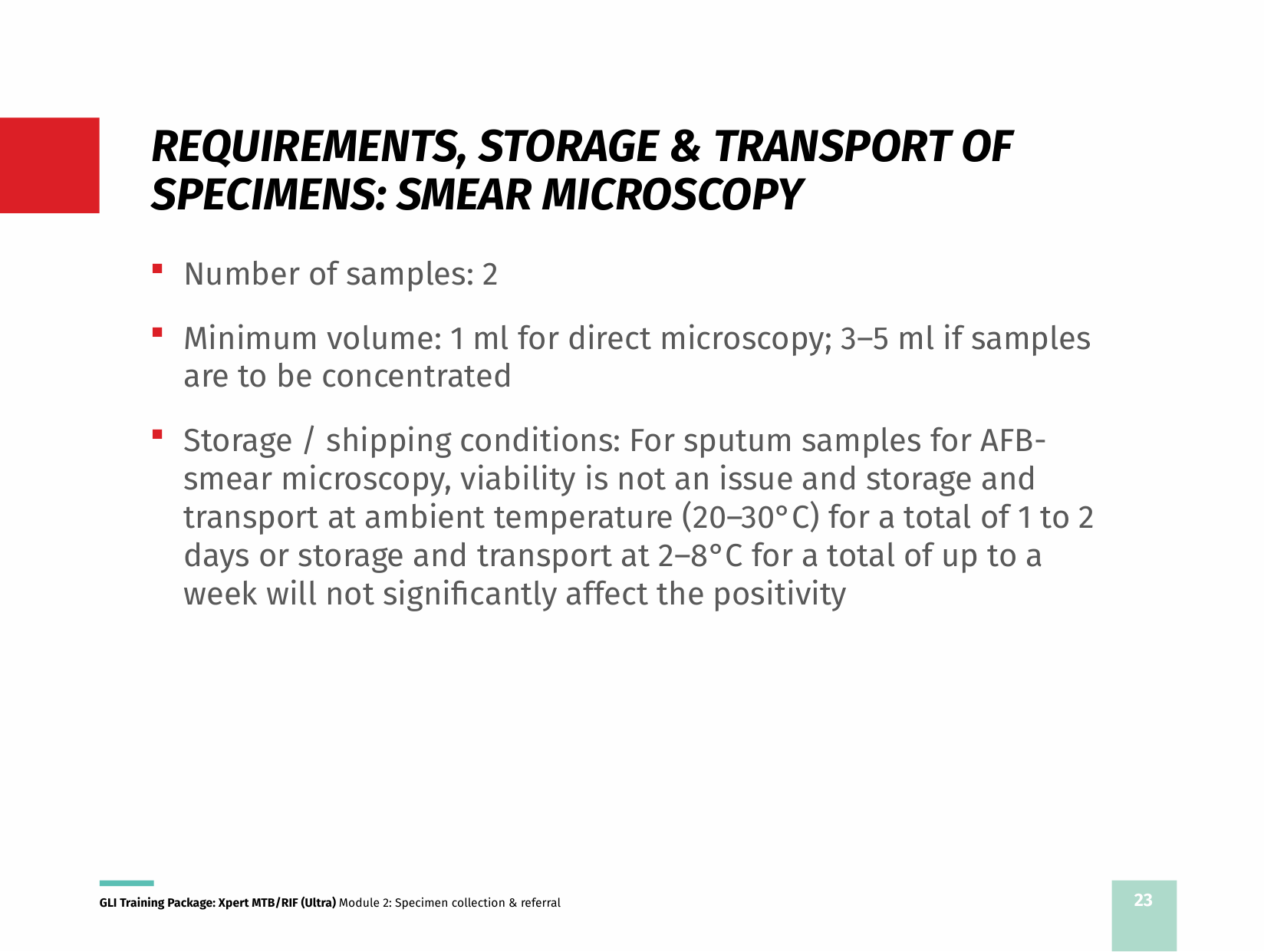

# REQUIREMENTS, STORAGE & TRANSPORT OF SPECIMENS: SMEAR MICROSCOPY
Number of samples: 2
Minimum volume: 1 ml for direct microscopy; 3–5 ml if samples are to be concentrated
Storage / shipping conditions: For sputum samples for AFB-smear microscopy, viability is not an issue and storage and transport at ambient temperature (20–30°C) for a total of 1 to 2 days or storage and transport at 2–8°C for a total of up to a week will not significantly affect the positivity